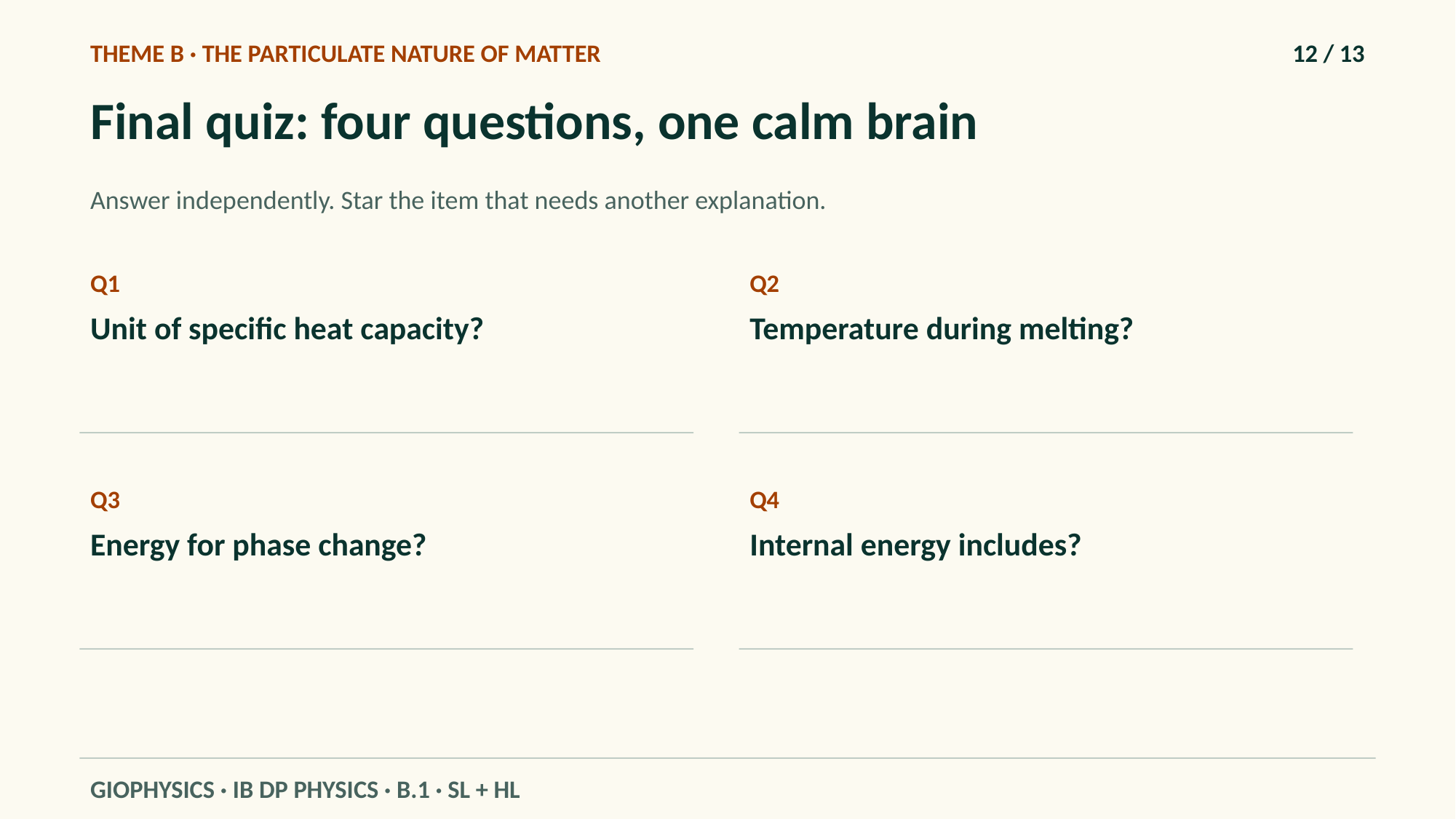

THEME B · THE PARTICULATE NATURE OF MATTER
12 / 13
Final quiz: four questions, one calm brain
Answer independently. Star the item that needs another explanation.
Q1
Q2
Unit of specific heat capacity?
Temperature during melting?

Q3
Q4
Energy for phase change?
Internal energy includes?

GIOPHYSICS · IB DP PHYSICS · B.1 · SL + HL